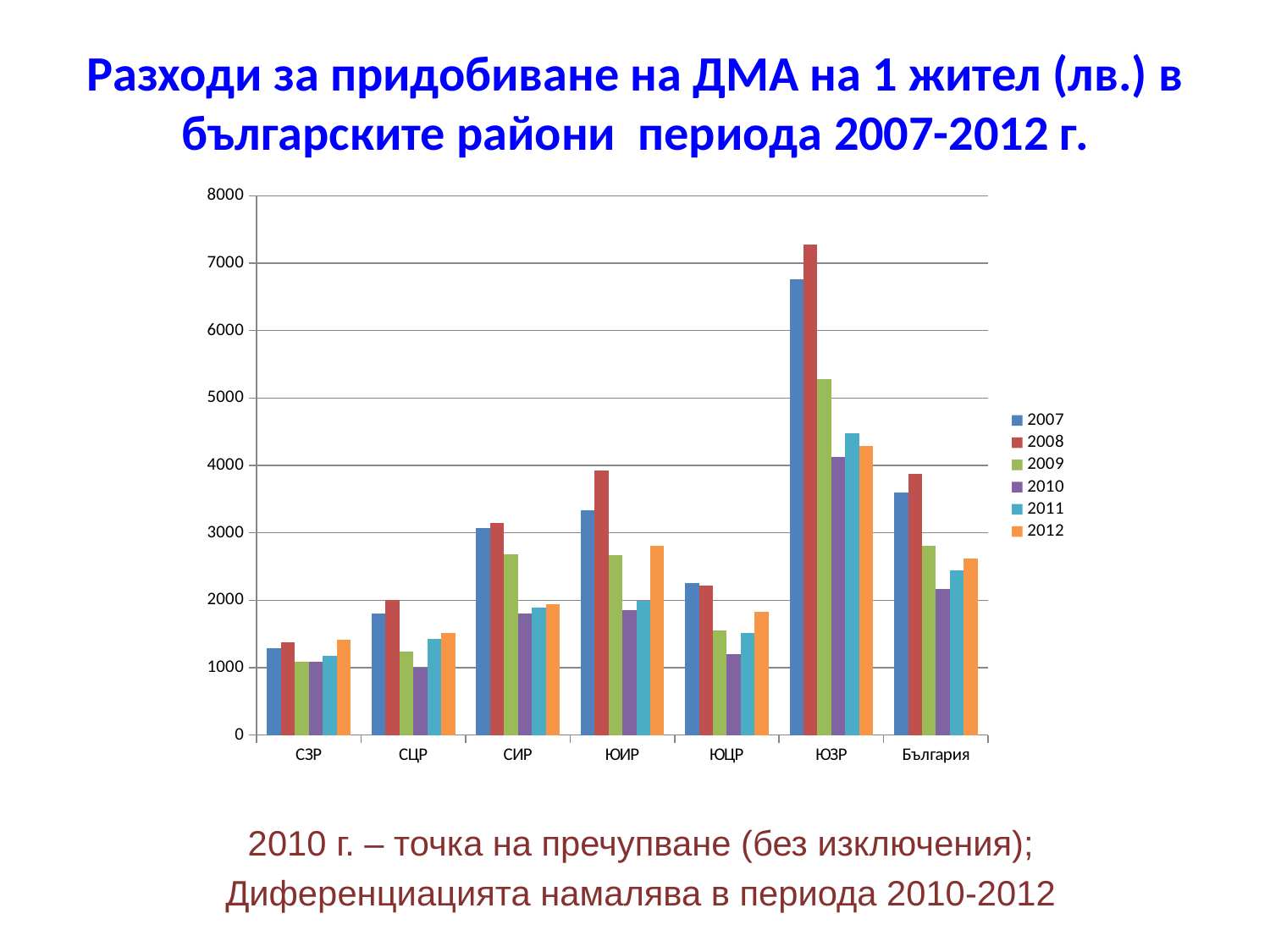

# Разходи за придобиване на ДМА на 1 жител (лв.) в българските райони  периода 2007-2012 г.

### Chart

| Category | 2007 | 2008 | 2009 | 2010 | 2011 | 2012 |
|---|---|---|---|---|---|---|
| СЗР | 1293.23 | 1378.7 | 1081.7 | 1091.67 | 1178.74 | 1412.35 |
| СЦР | 1806.32 | 2004.42 | 1233.17 | 1001.55 | 1426.85 | 1515.29 |
| СИР | 3068.78 | 3149.29 | 2684.94 | 1805.54 | 1884.99 | 1938.5 |
| ЮИР | 3330.11 | 3922.09 | 2666.24 | 1852.17 | 1992.9 | 2807.35 |
| ЮЦР | 2251.1 | 2210.75 | 1557.17 | 1199.11 | 1508.25 | 1831.85 |
| ЮЗР | 6756.36 | 7274.95 | 5281.75 | 4120.33 | 4476.21 | 4286.0 |
| България | 3592.37 | 3868.27 | 2812.68 | 2161.03 | 2444.84 | 2621.72 |
2010 г. – точка на пречупване (без изключения);
Диференциацията намалява в периода 2010-2012